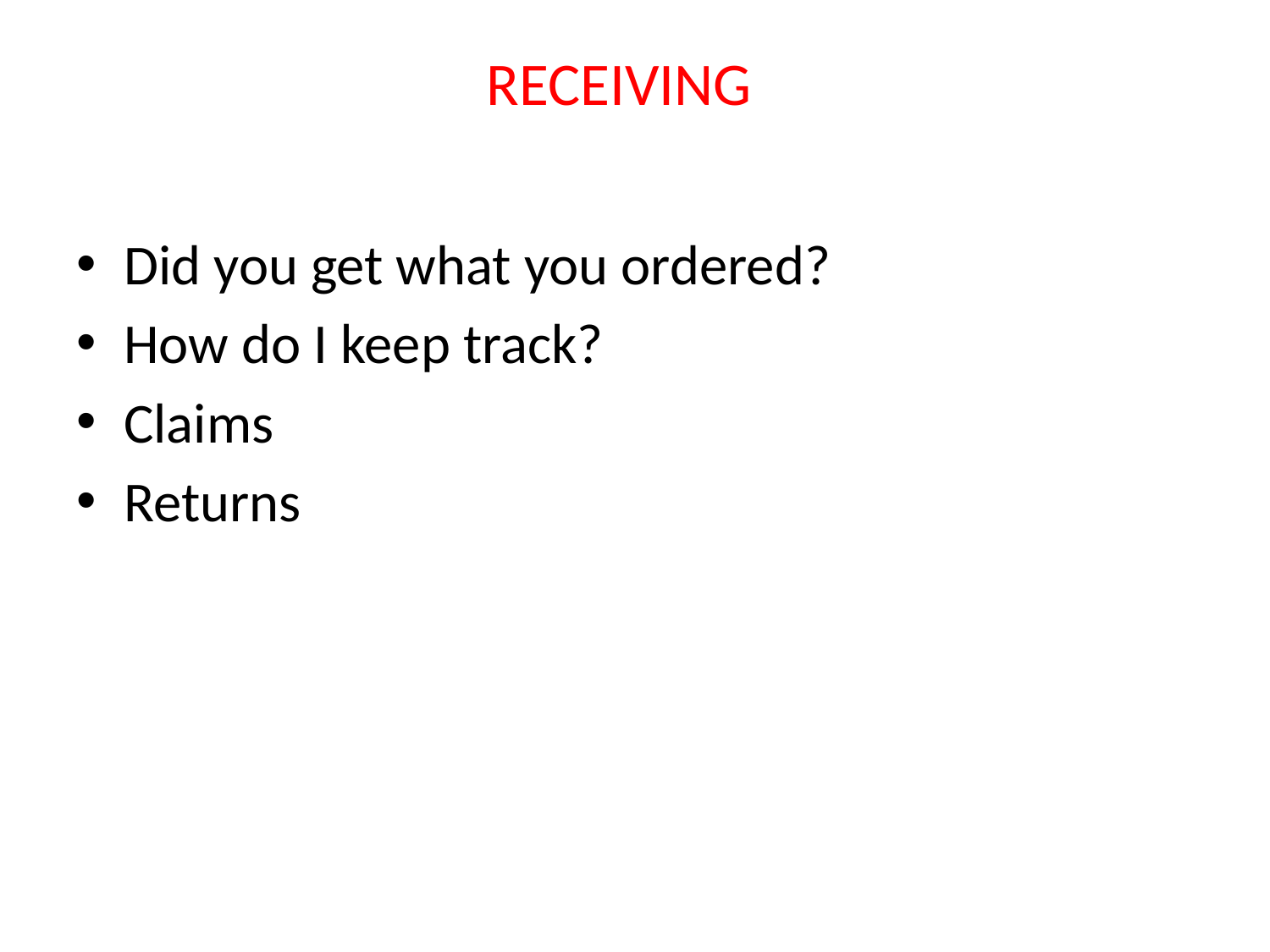

# RECEIVING
Did you get what you ordered?
How do I keep track?
Claims
Returns